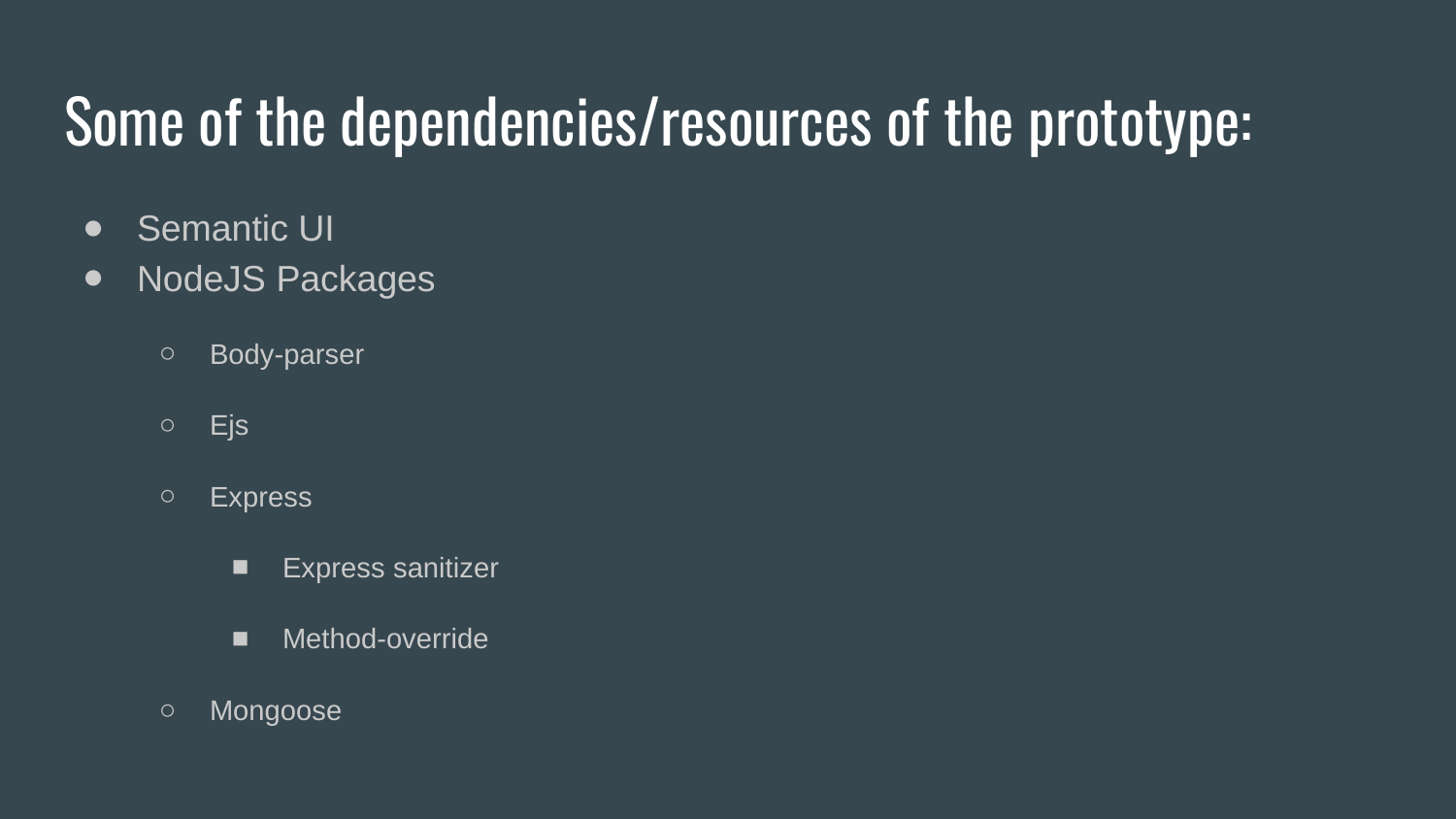

# Some of the dependencies/resources of the prototype:
Semantic UI
NodeJS Packages
Body-parser
Ejs
Express
Express sanitizer
Method-override
Mongoose